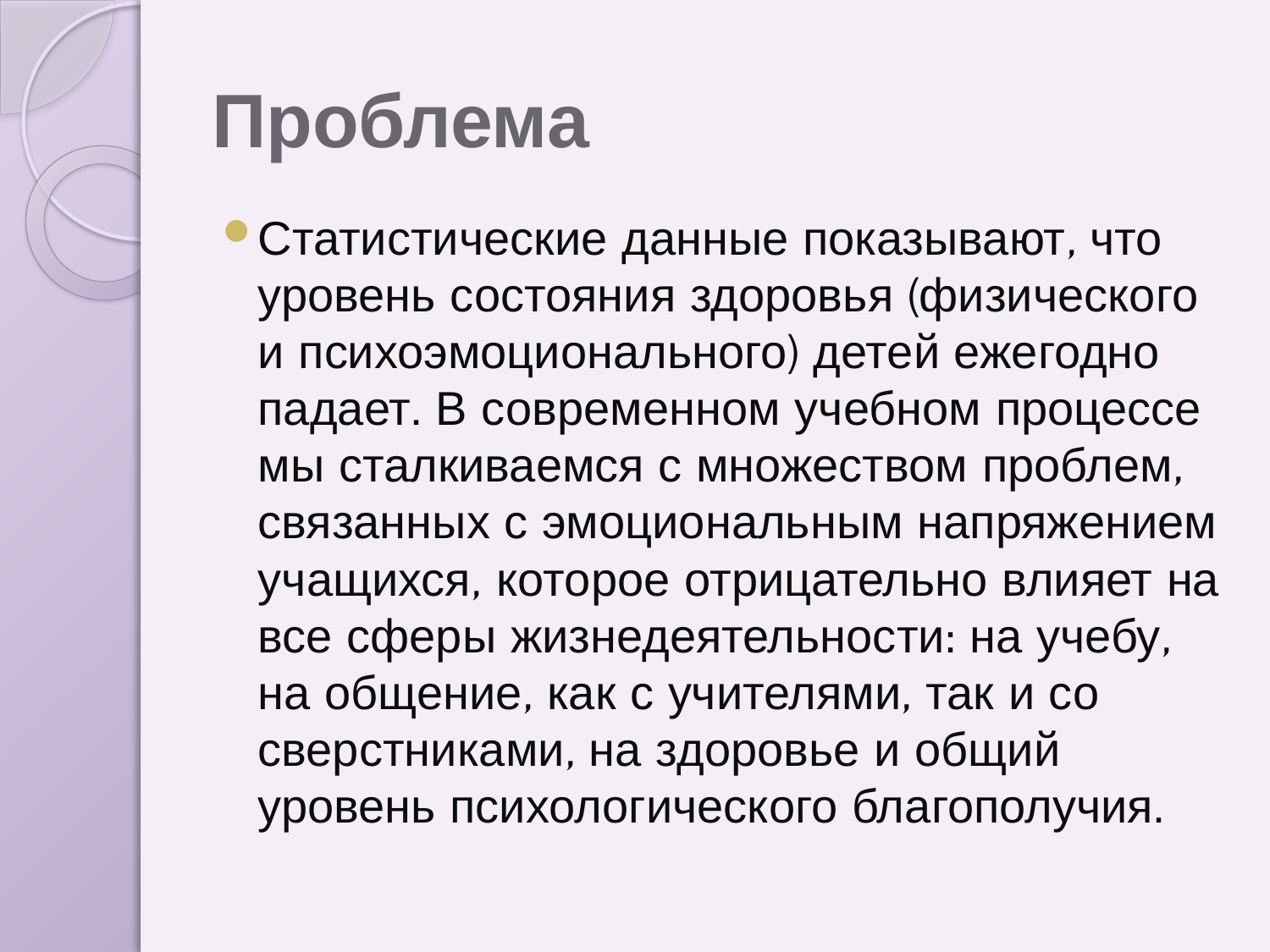

# Проблема
Статистические данные показывают, что уровень состояния здоровья (физического и психоэмоционального) детей ежегодно падает. В современном учебном процессе мы сталкиваемся с множеством проблем, связанных с эмоциональным напряжением учащихся, которое отрицательно влияет на все сферы жизнедеятельности: на учебу, на общение, как с учителями, так и со сверстниками, на здоровье и общий уровень психологического благополучия.